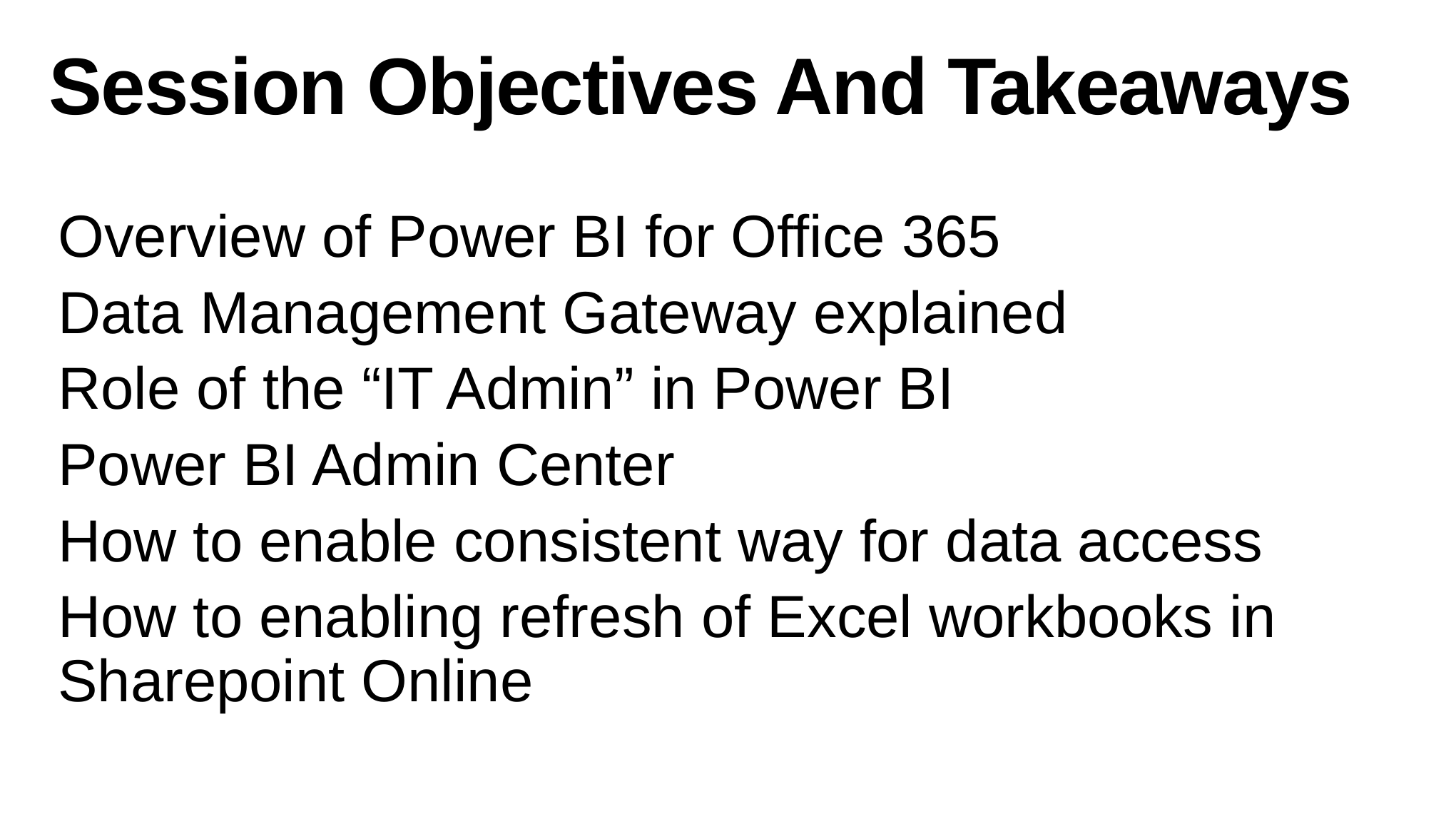

# Session Objectives And Takeaways
Overview of Power BI for Office 365
Data Management Gateway explained
Role of the “IT Admin” in Power BI
Power BI Admin Center
How to enable consistent way for data access
How to enabling refresh of Excel workbooks in Sharepoint Online